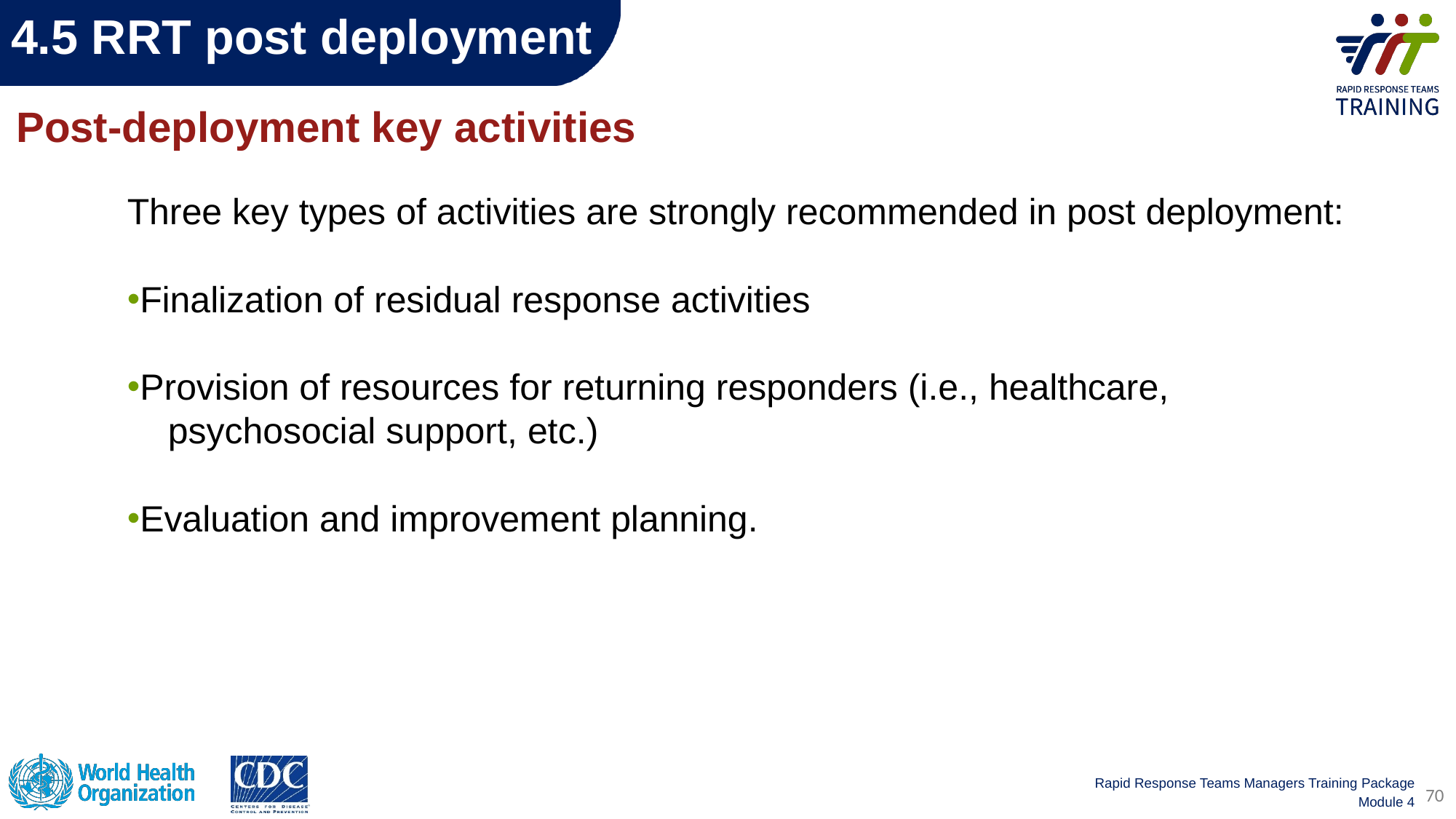

4.5 RRT post deployment
# Post-deployment key activities
Three key types of activities are strongly recommended in post deployment:

Finalization of residual response activities

Provision of resources for returning responders (i.e., healthcare,
    psychosocial support, etc.)

Evaluation and improvement planning.
70